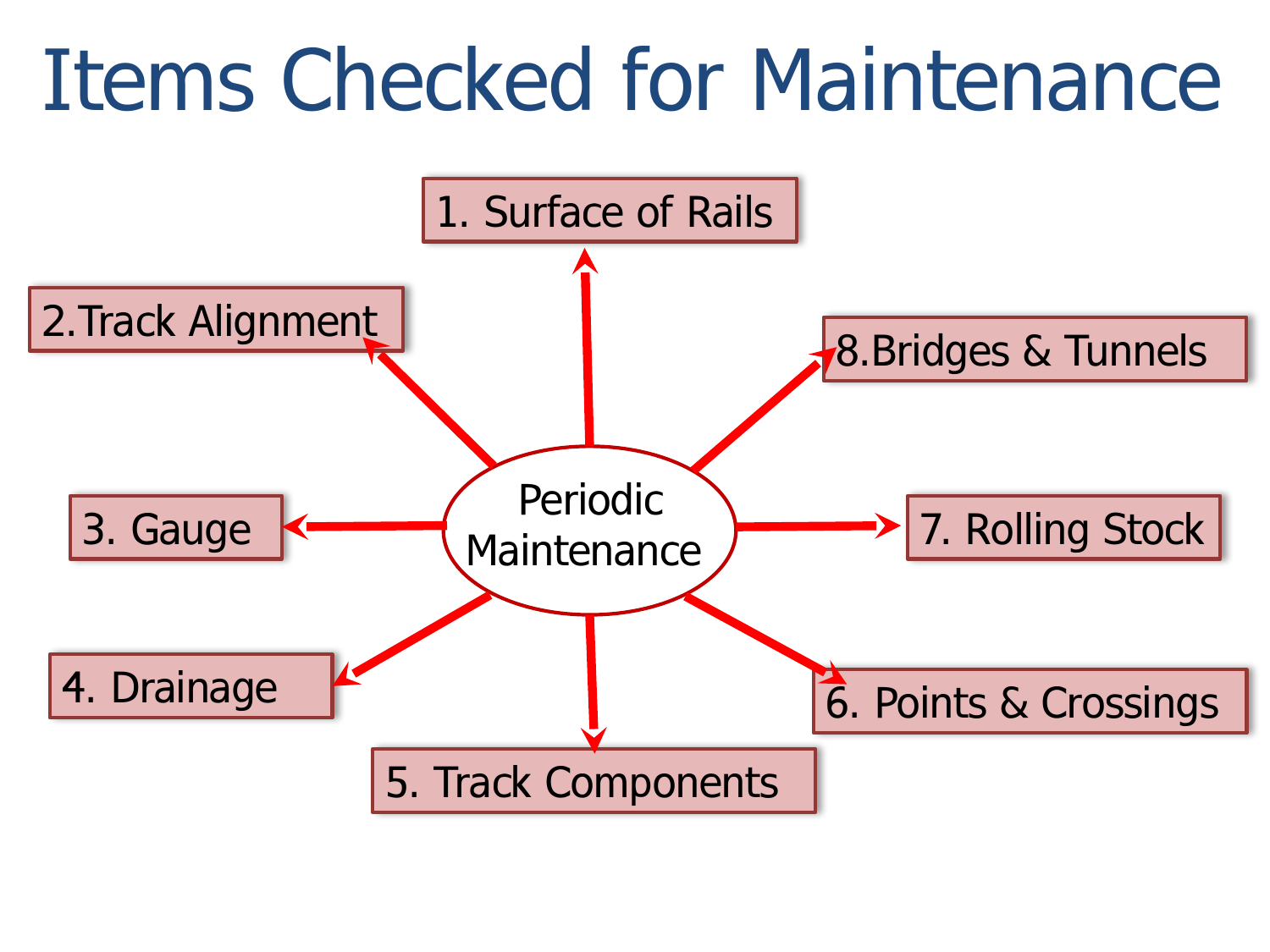

Items Checked for Maintenance
1. Surface of Rails
2.Track Alignment
8.Bridges & Tunnels

    Periodic Maintenance
3. Gauge
7. Rolling Stock
4. Drainage
6. Points & Crossings
5. Track Components